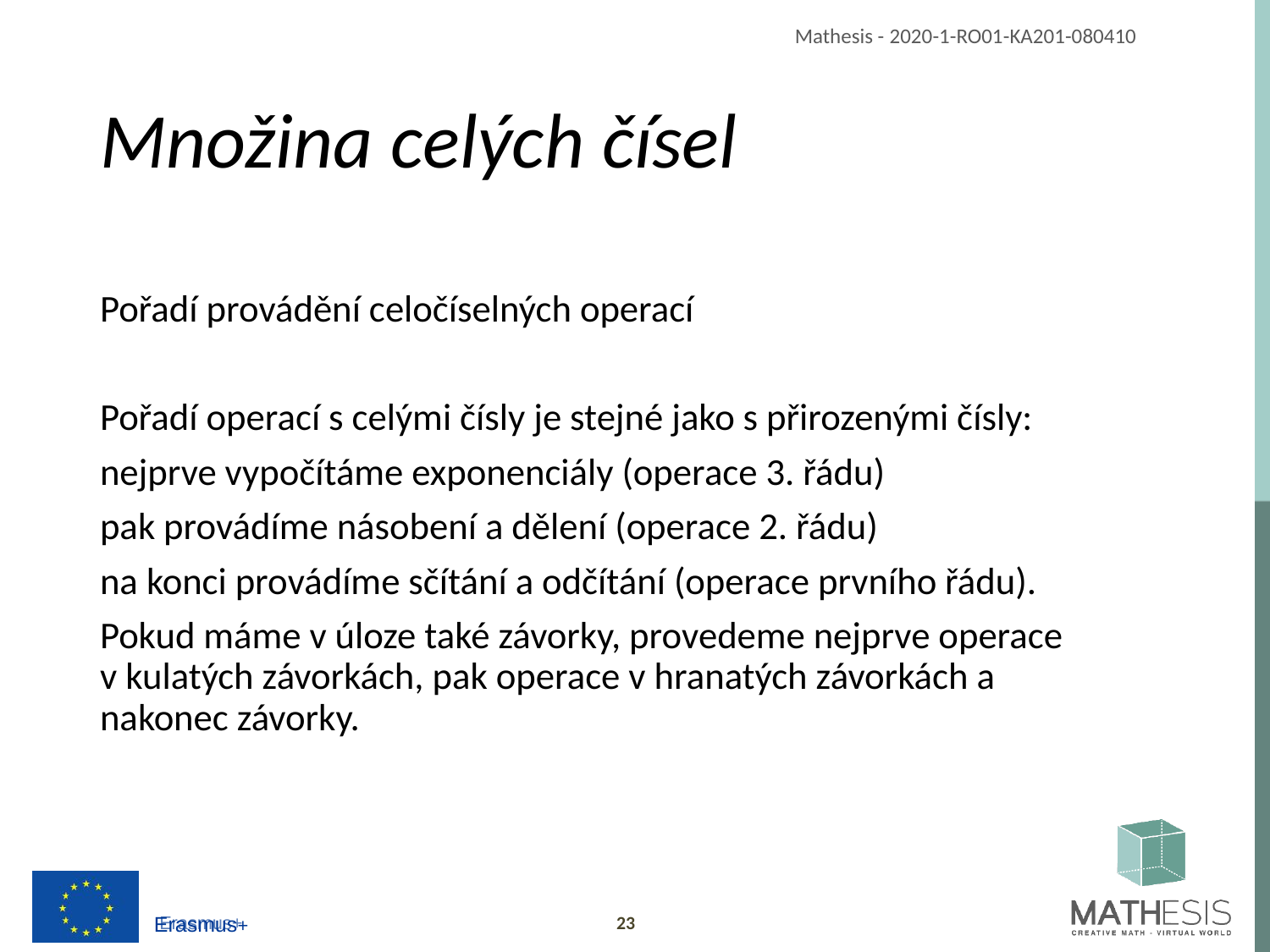

# Množina celých čísel
Pořadí provádění celočíselných operací

Pořadí operací s celými čísly je stejné jako s přirozenými čísly:
nejprve vypočítáme exponenciály (operace 3. řádu)
pak provádíme násobení a dělení (operace 2. řádu)
na konci provádíme sčítání a odčítání (operace prvního řádu).
Pokud máme v úloze také závorky, provedeme nejprve operace v kulatých závorkách, pak operace v hranatých závorkách a nakonec závorky.